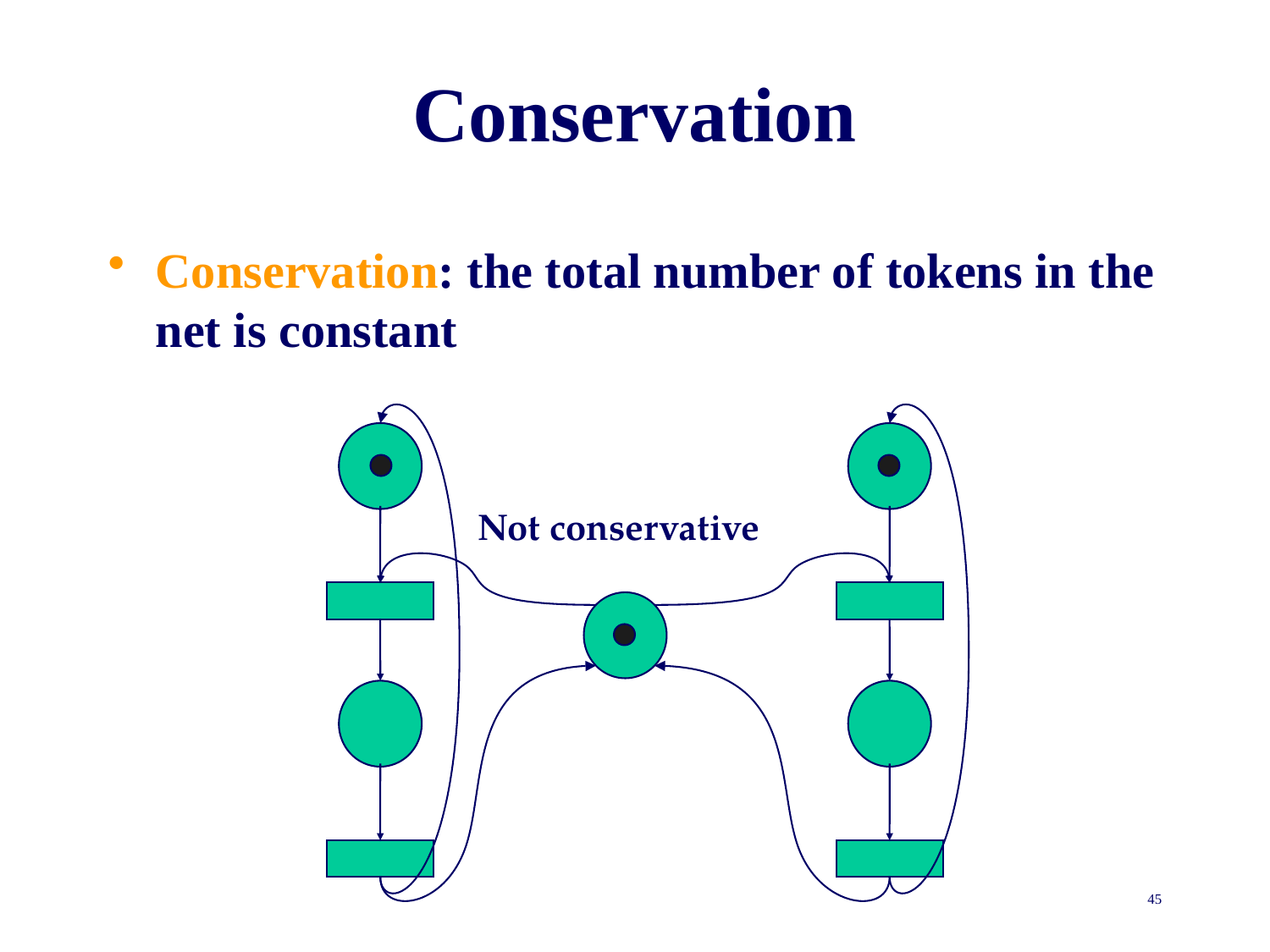

# Conservation
Conservation: the total number of tokens in the net is constant

Not conservative

45